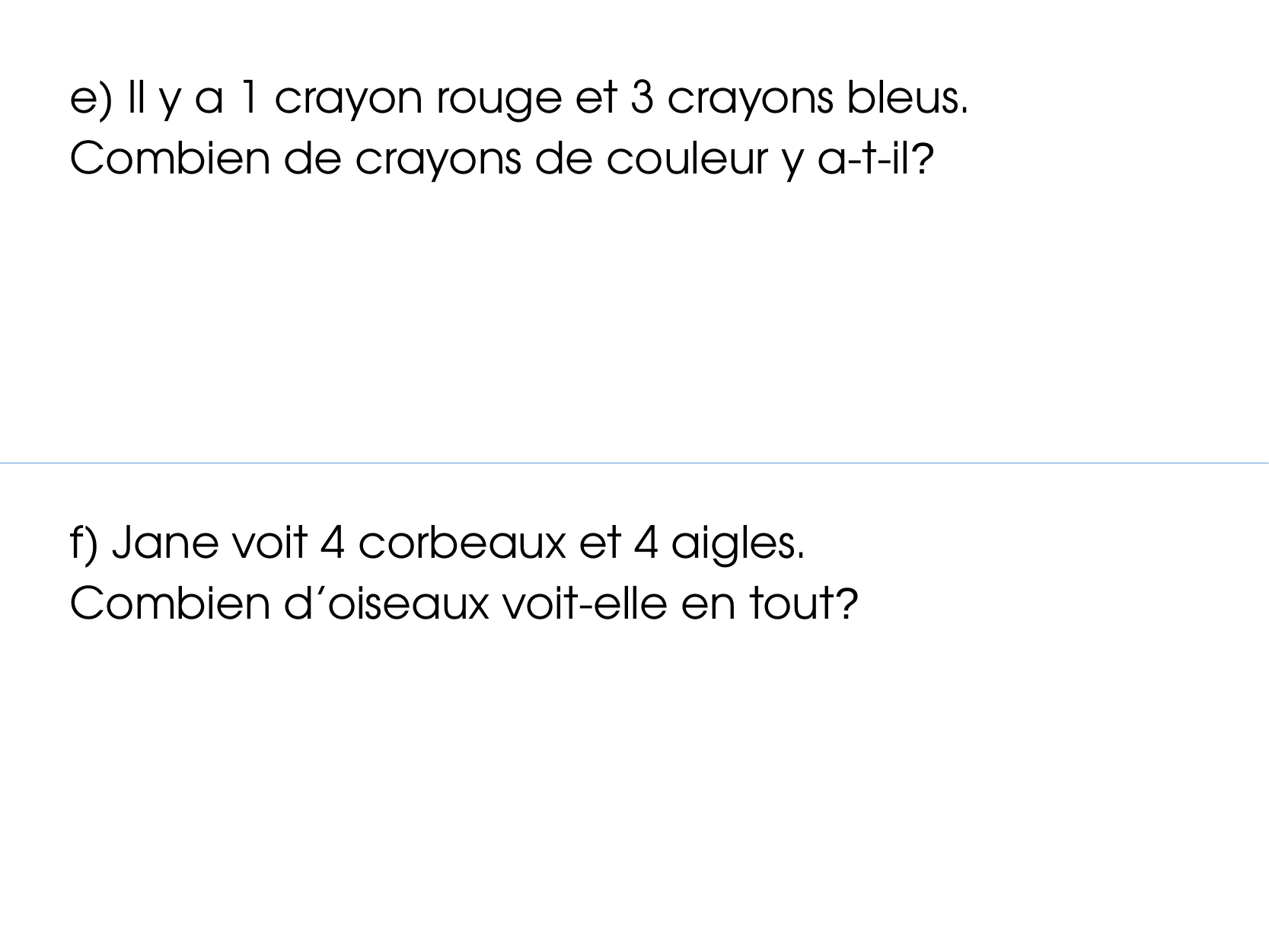

e) Il y a 1 crayon rouge et 3 crayons bleus.
Combien de crayons de couleur y a-t-il?
f) Jane voit 4 corbeaux et 4 aigles. Combien d’oiseaux voit-elle en tout?